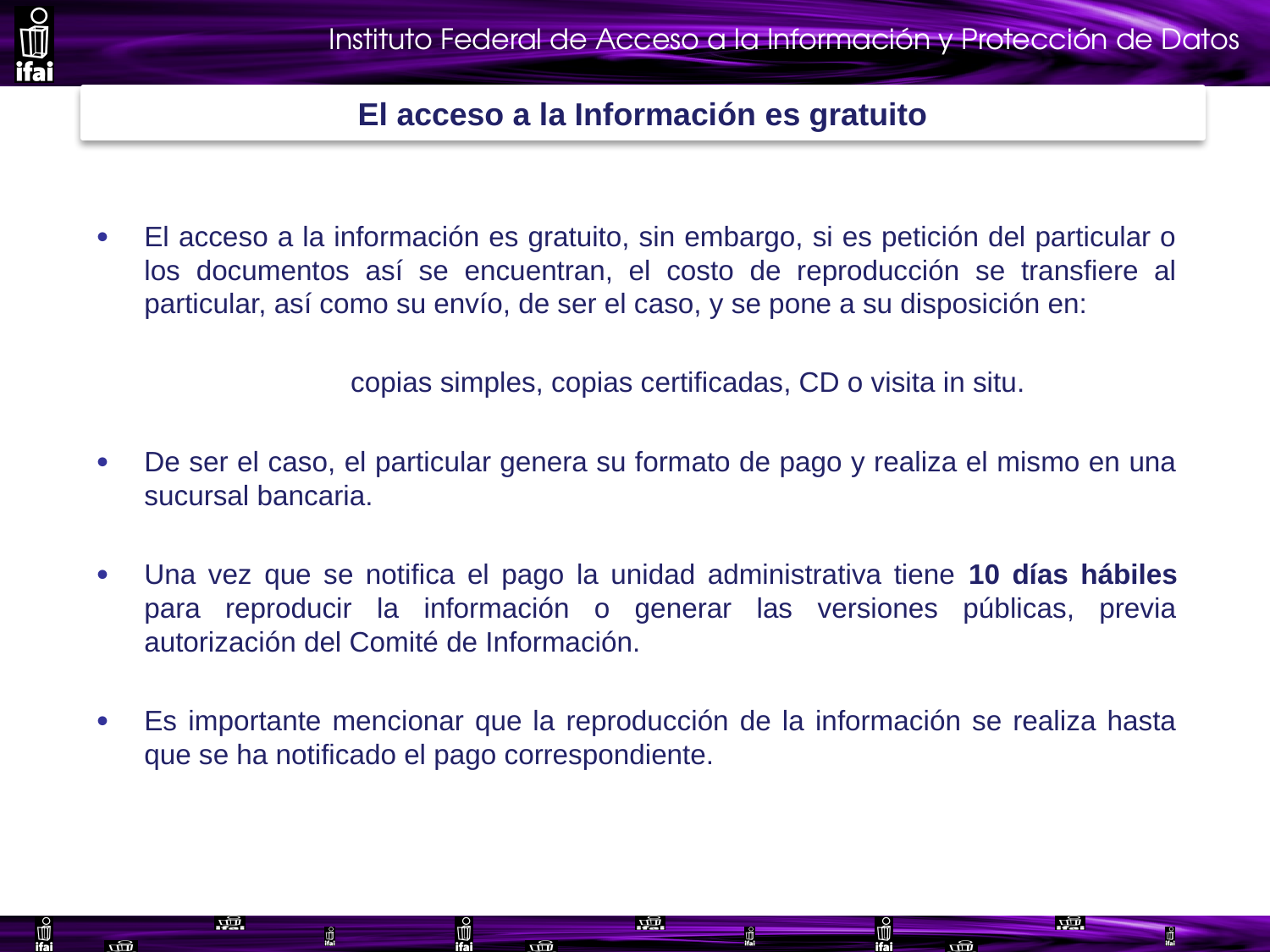

El acceso a la Información es gratuito

El acceso a la información es gratuito, sin embargo, si es petición del particular o los documentos así se encuentran, el costo de reproducción se transfiere al particular, así como su envío, de ser el caso, y se pone a su disposición en:

		copias simples, copias certificadas, CD o visita in situ.

De ser el caso, el particular genera su formato de pago y realiza el mismo en una sucursal bancaria.

Una vez que se notifica el pago la unidad administrativa tiene 10 días hábiles para reproducir la información o generar las versiones públicas, previa autorización del Comité de Información.

Es importante mencionar que la reproducción de la información se realiza hasta que se ha notificado el pago correspondiente.